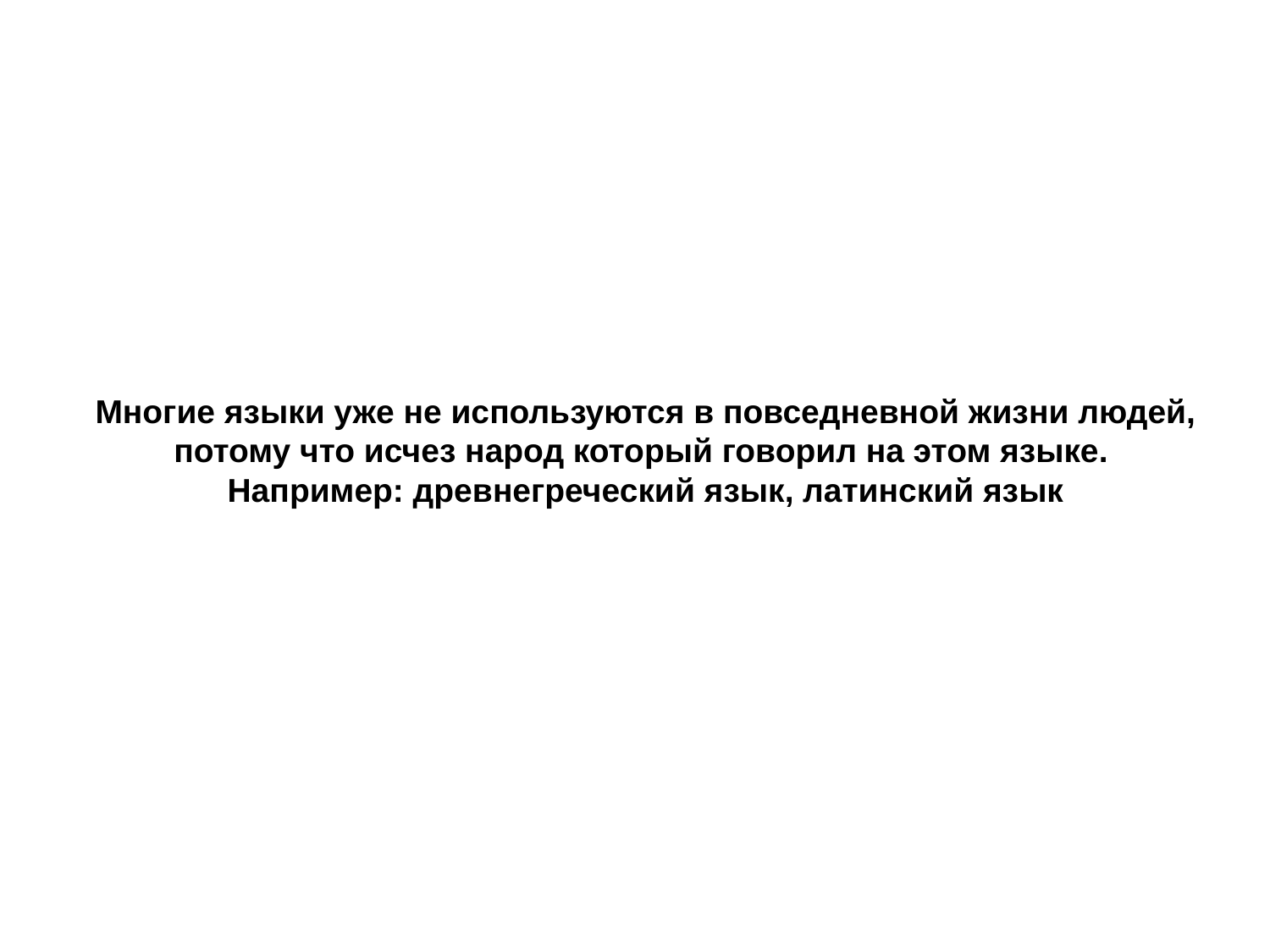

# Многие языки уже не используются в повседневной жизни людей, потому что исчез народ который говорил на этом языке. Например: древнегреческий язык, латинский язык